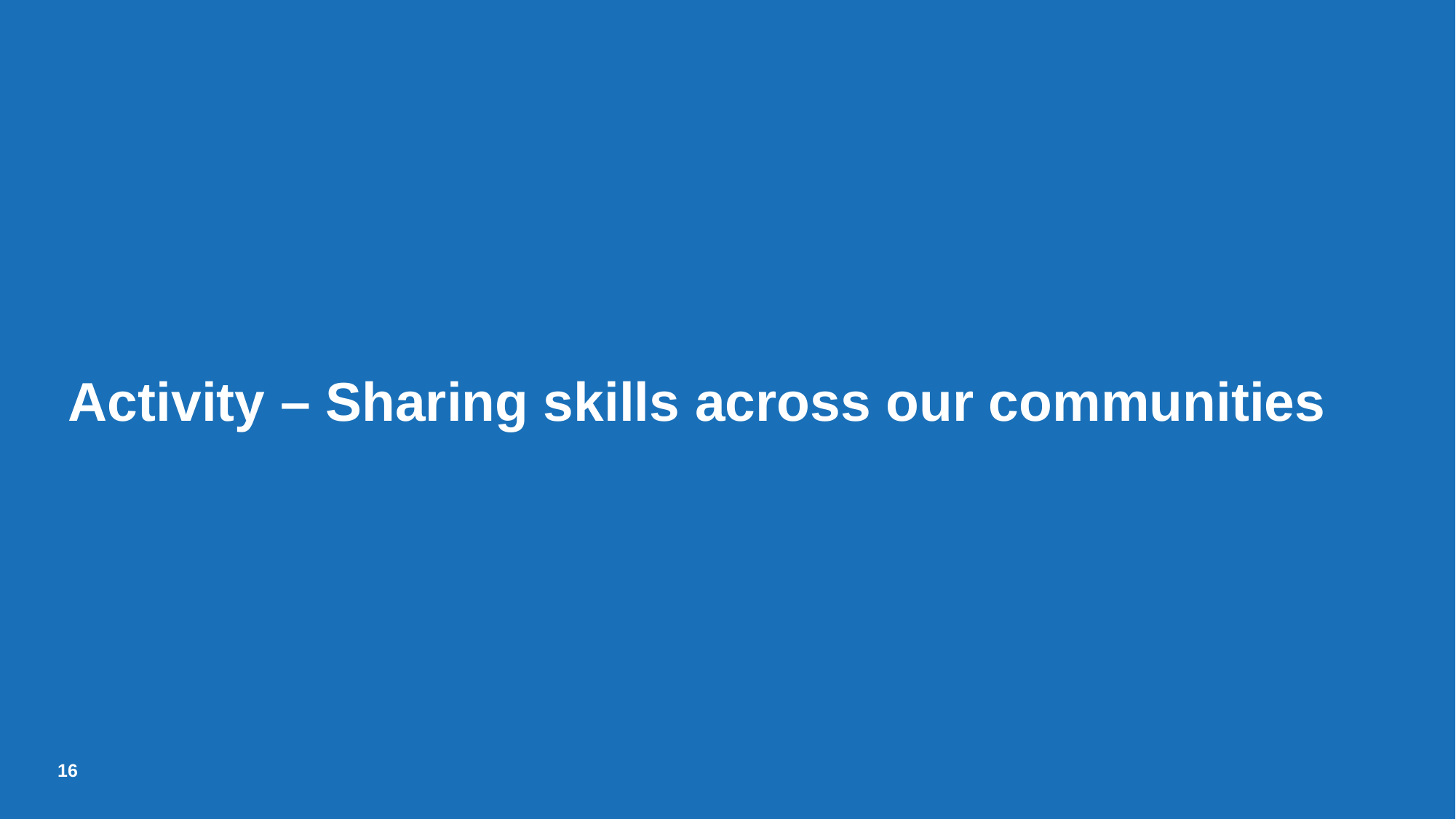

# Activity – Sharing skills across our communities
16